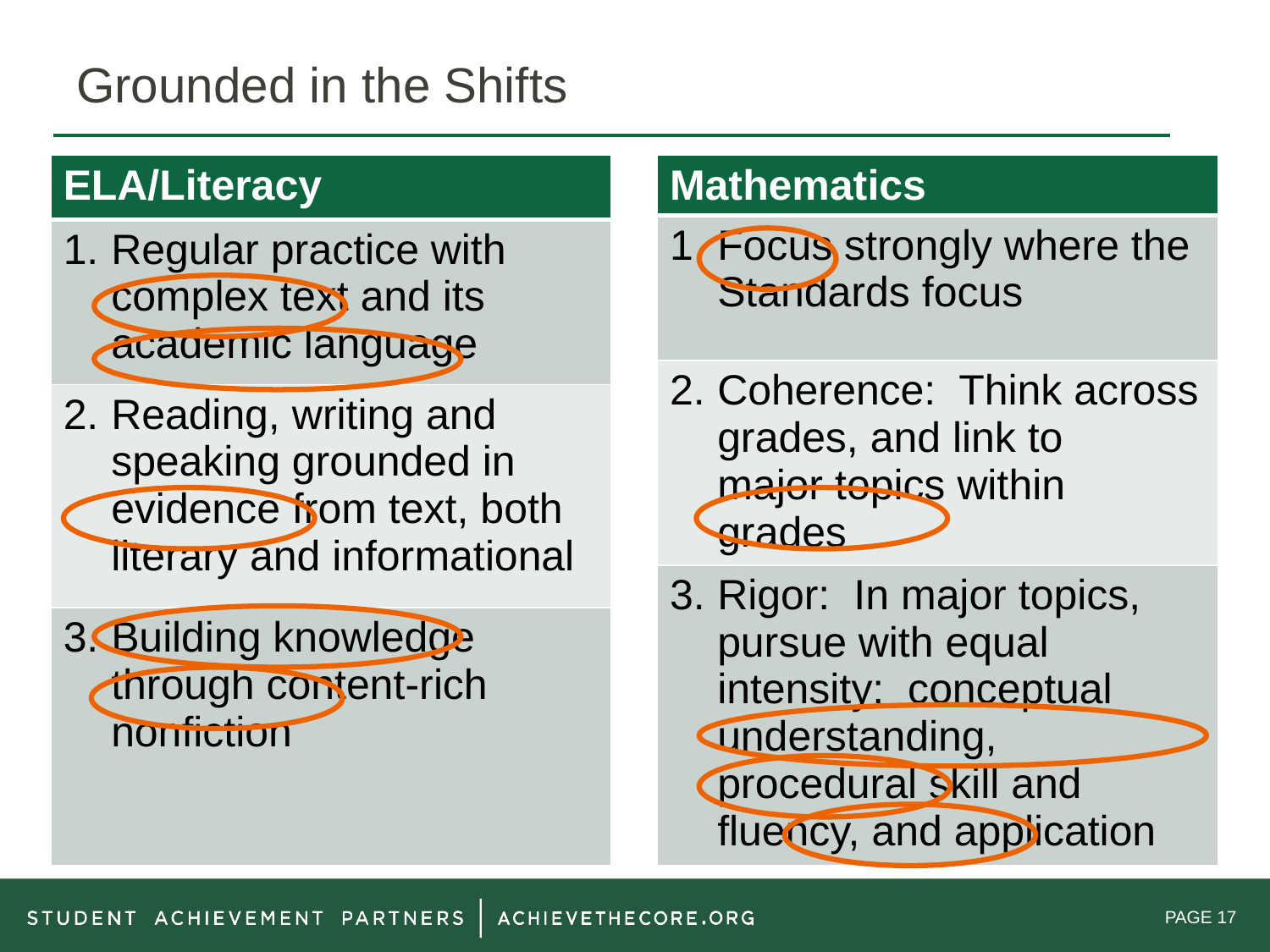

# Grounded in the Shifts
| ELA/Literacy |
| --- |
| Regular practice with complex text and its academic language |
| Reading, writing and speaking grounded in evidence from text, both literary and informational |
| Building knowledge through content-rich nonfiction |
| Mathematics |
| --- |
| Focus strongly where the Standards focus |
| Coherence: Think across grades, and link to major topics within grades |
| Rigor: In major topics, pursue with equal intensity: conceptual understanding, procedural skill and fluency, and application |